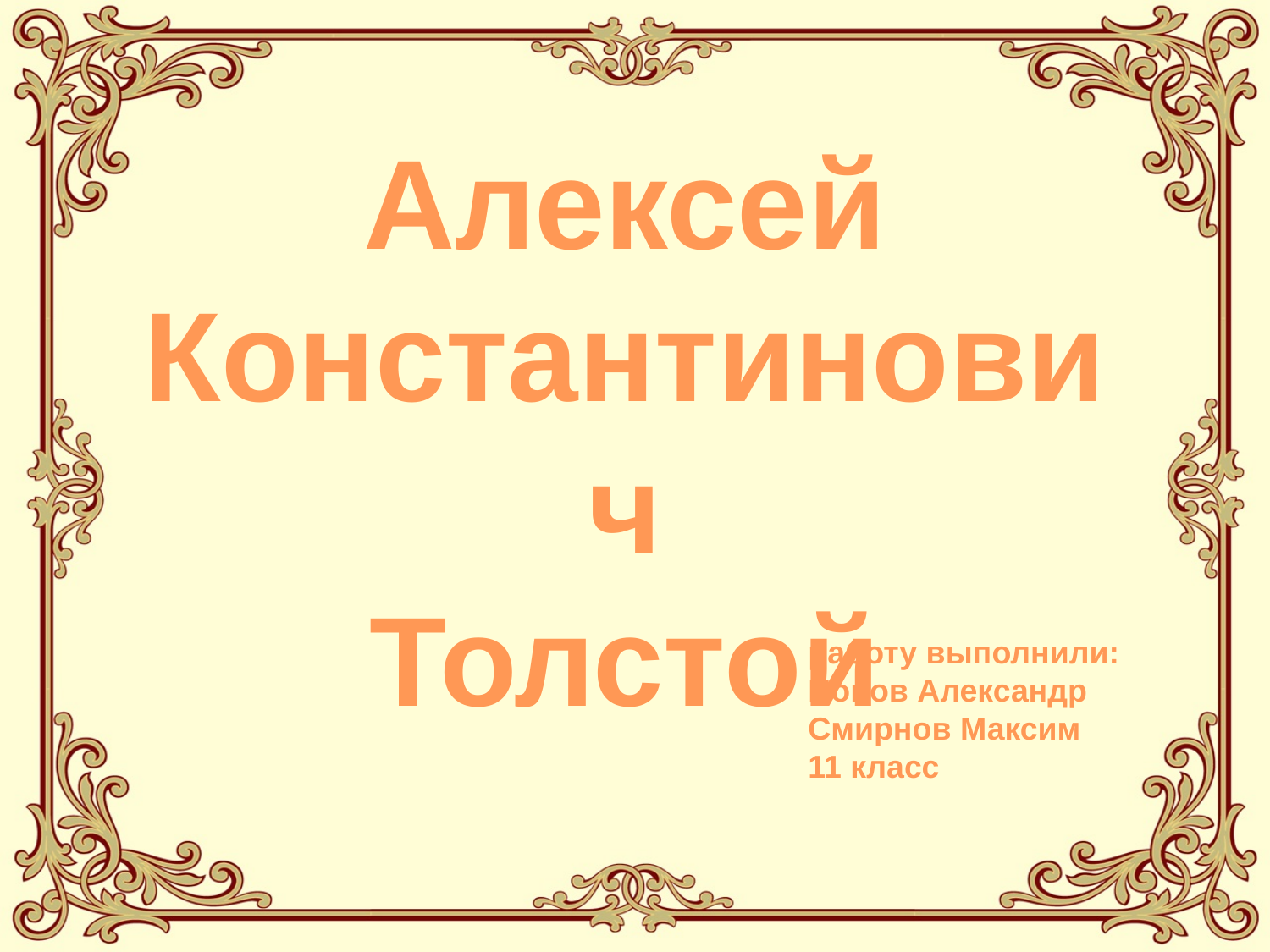

Алексей
Константинович
Толстой
работу выполнили:
Попов Александр
Смирнов Максим
11 класс